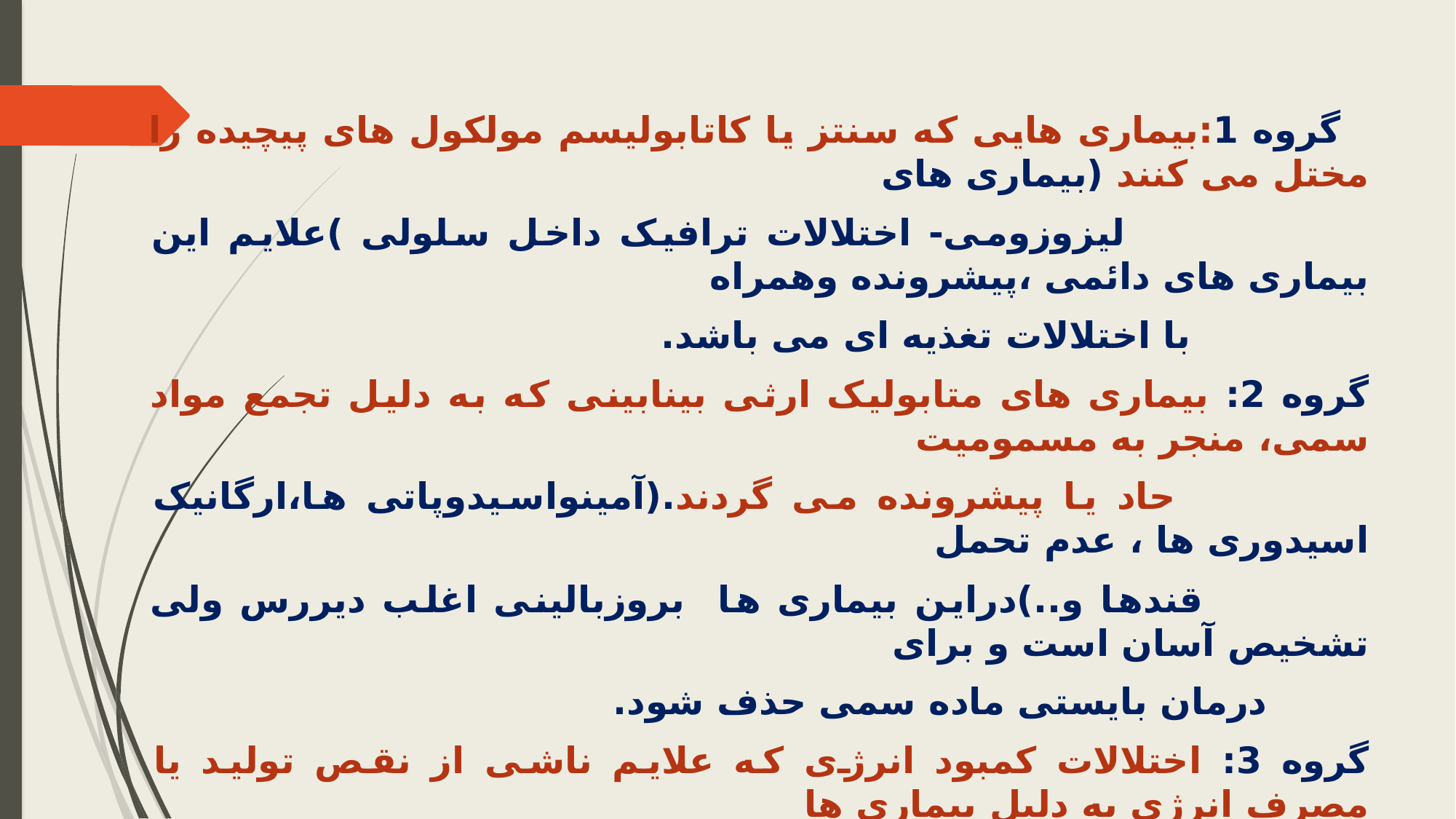

گروه 1:بیماری هایی که سنتز یا کاتابولیسم مولکول های پیچیده را مختل می کنند (بیماری های
              لیزوزومی- اختلالات ترافیک داخل سلولی )علایم این بیماری های دائمی ،پیشرونده وهمراه
              با اختلالات تغذیه ای می باشد.
گروه 2: بیماری های متابولیک ارثی بینابینی که به دلیل تجمع مواد سمی، منجر به مسمومیت
          حاد یا پیشرونده می گردند.(آمینواسیدوپاتی ها،ارگانیک اسیدوری ها ، عدم تحمل
          قندها و..)دراین بیماری ها  بروزبالینی اغلب دیررس ولی تشخیص آسان است و برای
        درمان بایستی ماده سمی حذف شود.
گروه 3: اختلالات کمبود انرژی که علایم ناشی از نقص تولید یا مصرف انرژی به دلیل بیماری ها
            ی متابولیک ارثی بینابینی در کبد، عضلات یا مغز است.(اختلالات گلیکوژنز،اسیدمی
            های مادرزادی  لاکتیک ، اختلالات اکسیداسیون اسیدهای چرب و..) علایم این بیماری ها به
          دلیل کمبودتولید انرژی  می باشد وعلایم شایع عبارتنداز: اختلال رشد،هیپوگلیسمی، نارسایی
          قلب ،سندروم مرگ ناگهانی و..